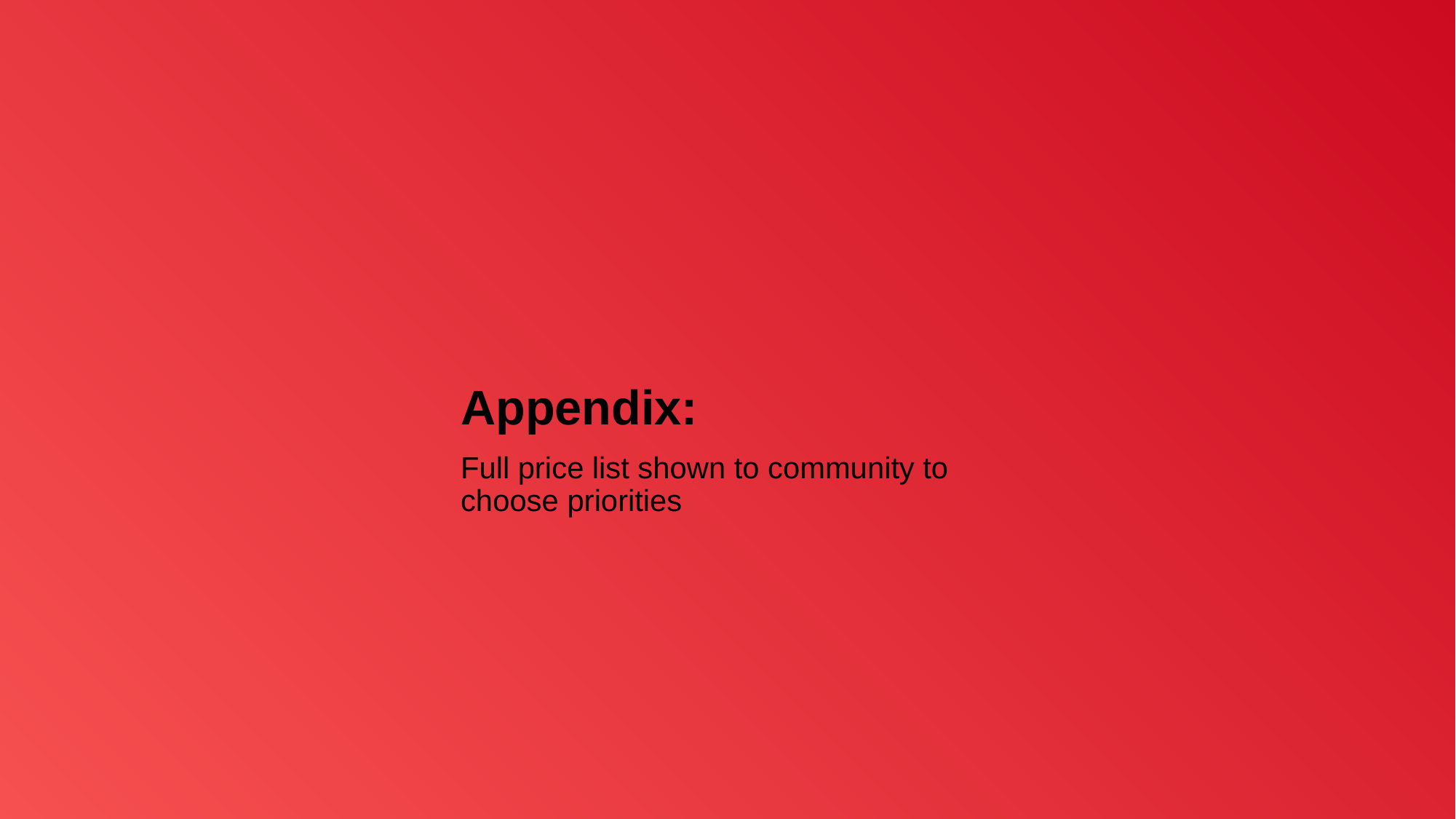

# Appendix: Full price list shown to community to choose priorities